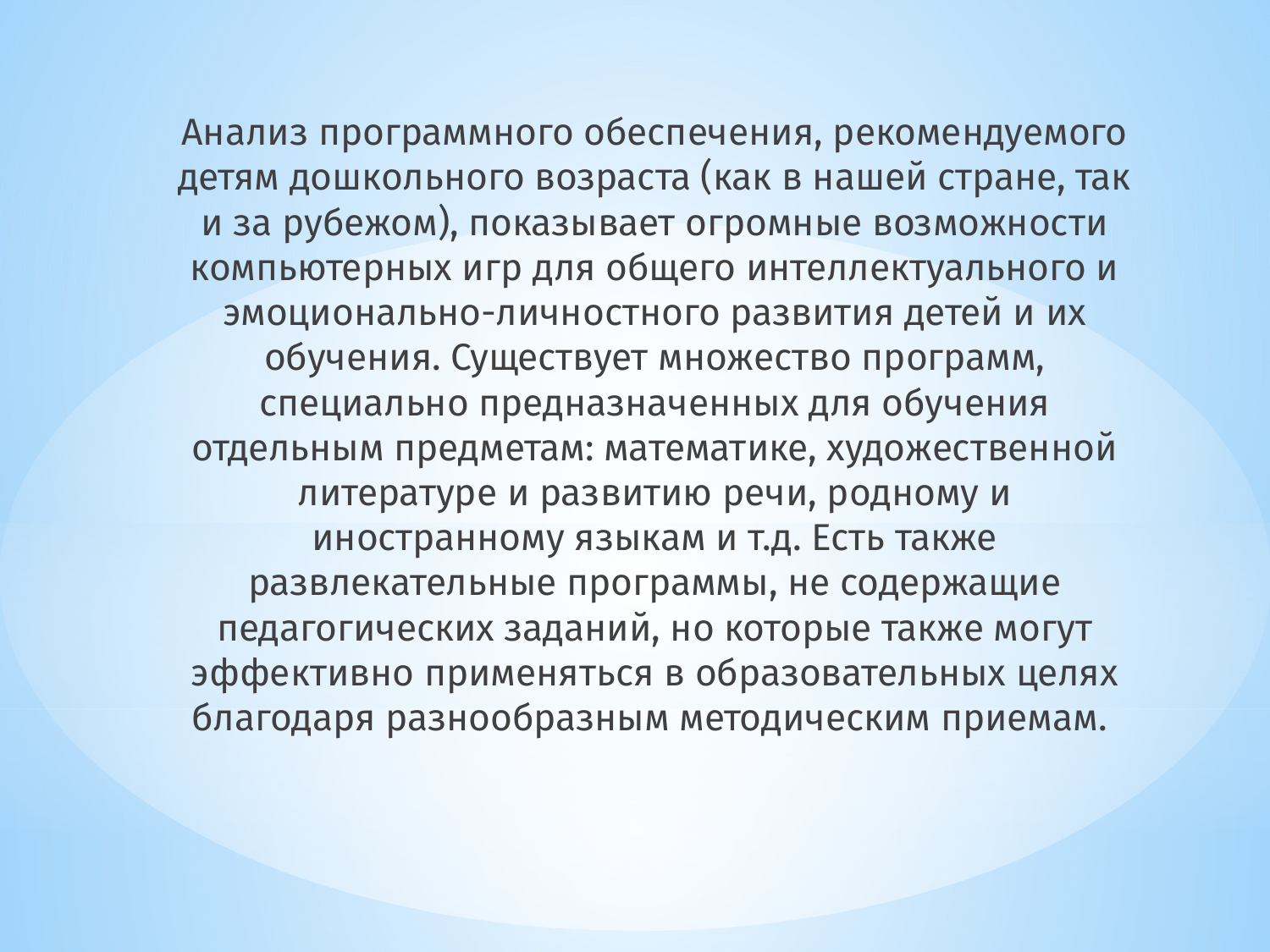

Анализ программного обеспечения, рекомендуемого детям дошкольного возраста (как в нашей стране, так и за рубежом), показывает огромные возможности компьютерных игр для общего интеллектуального и эмоционально-личностного развития детей и их обучения. Существует множество программ, специально предназначенных для обучения отдельным предметам: математике, художественной литературе и развитию речи, родному и иностранному языкам и т.д. Есть также развлекательные программы, не содержащие педагогических заданий, но которые также могут эффективно применяться в образовательных целях благодаря разнообразным методическим приемам.
#